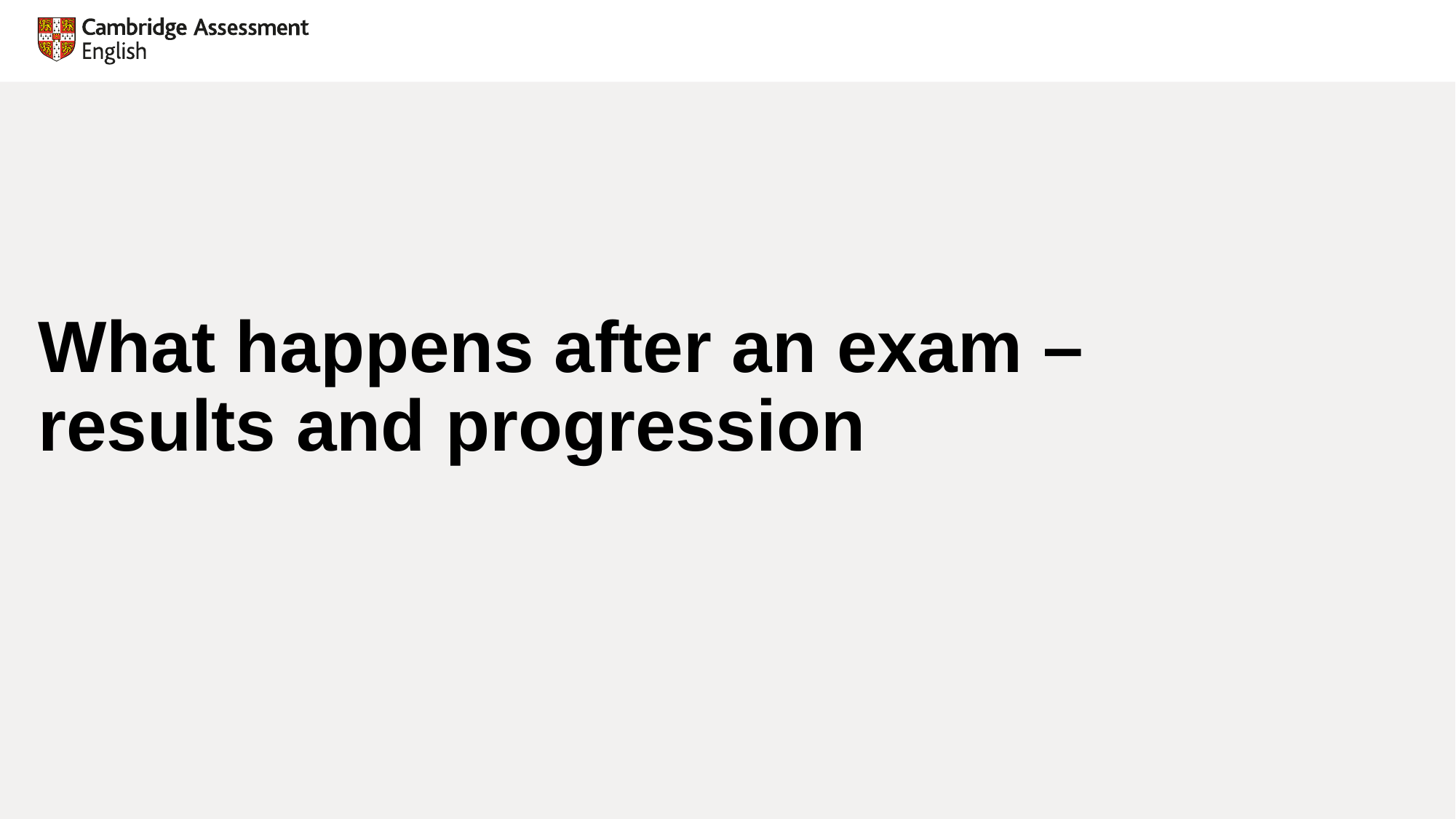

# What happens after an exam – results and progression